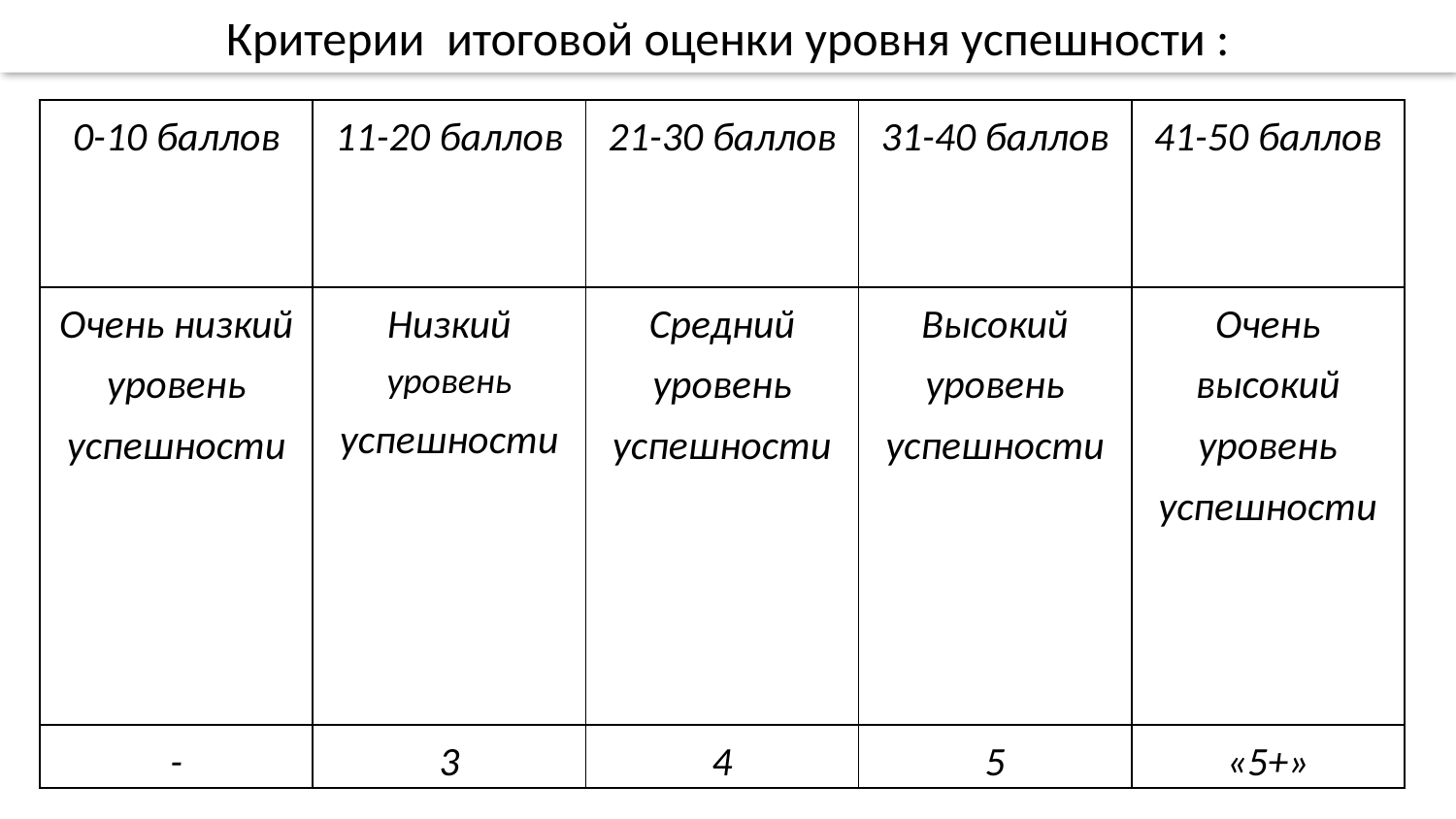

Критерии  итоговой оценки уровня успешности :
| 0-10 баллов | 11-20 баллов | 21-30 баллов | 31-40 баллов | 41-50 баллов |
| --- | --- | --- | --- | --- |
| Очень низкий уровень успешности | Низкий уровень успешности | Средний уровень успешности | Высокий уровень успешности | Очень высокий уровень успешности |
| - | 3 | 4 | 5 | «5+» |